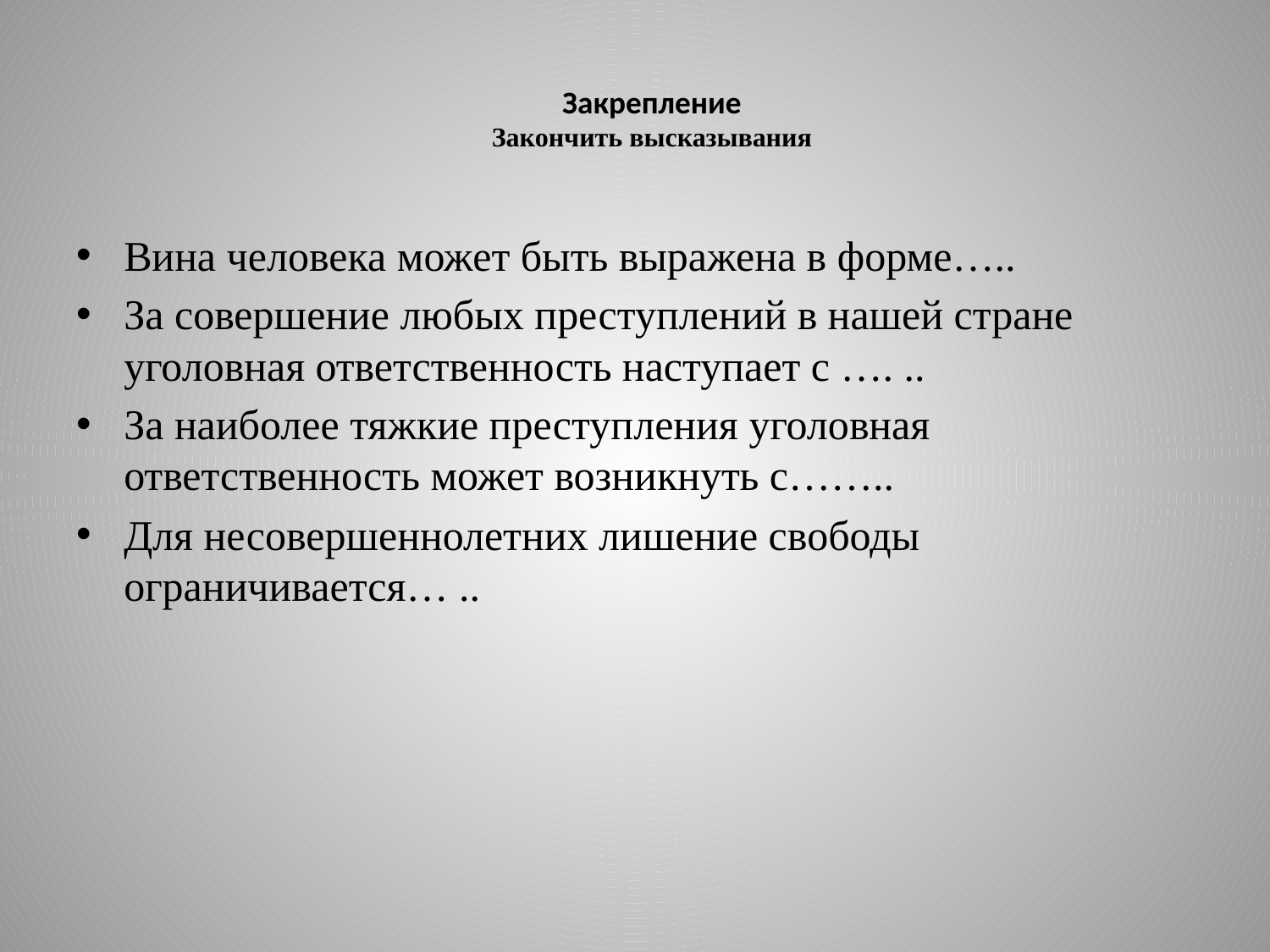

# Закрепление Закончить высказывания
Вина человека может быть выражена в форме…..
За совершение любых преступлений в нашей стране уголовная ответственность наступает с …. ..
За наиболее тяжкие преступления уголовная ответственность может возникнуть с……..
Для несовершеннолетних лишение свободы ограничивается… ..